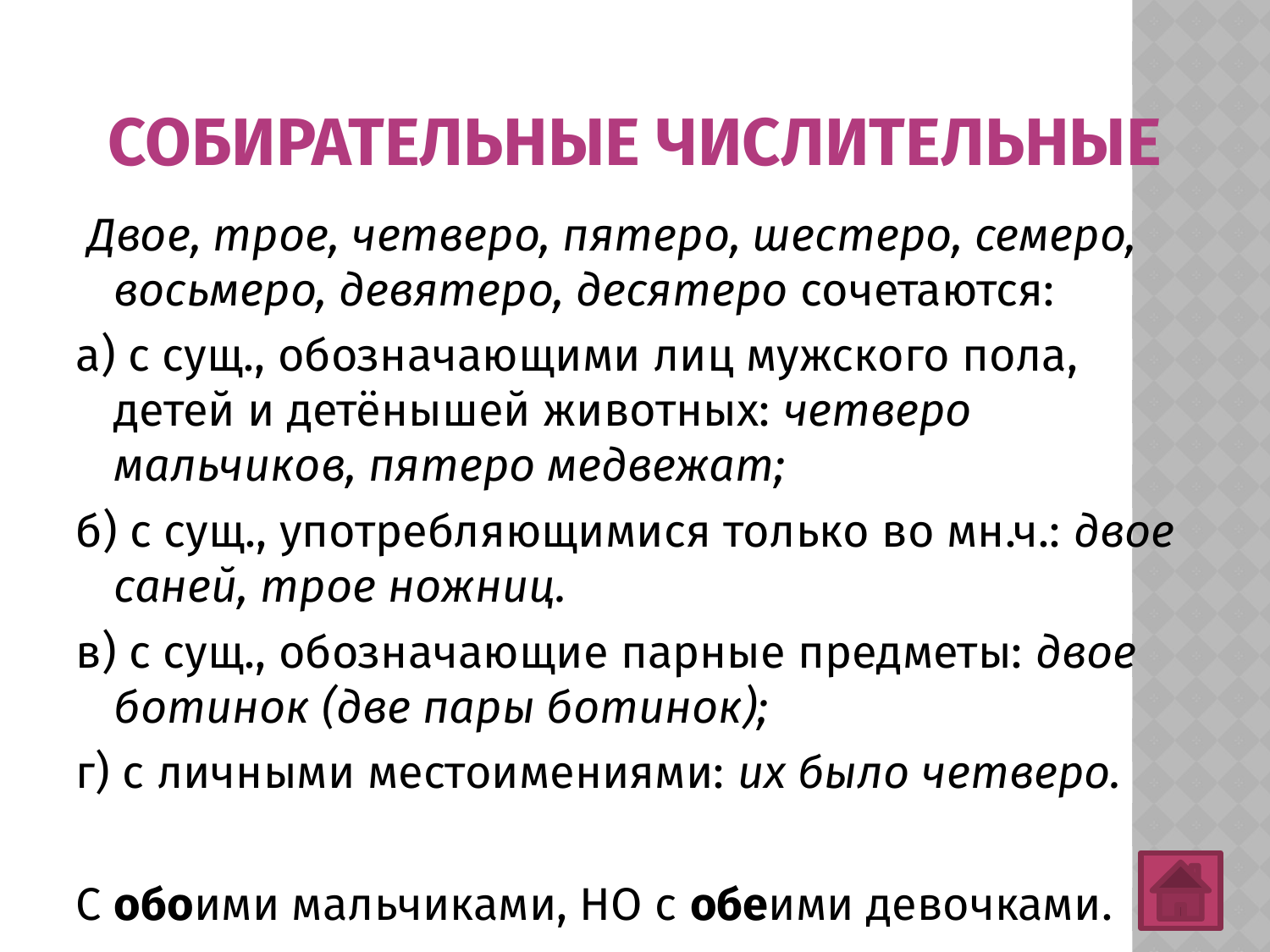

# Собирательные числительные
 Двое, трое, четверо, пятеро, шестеро, семеро, восьмеро, девятеро, десятеро сочетаются:
а) с сущ., обозначающими лиц мужского пола, детей и детёнышей животных: четверо мальчиков, пятеро медвежат;
б) с сущ., употребляющимися только во мн.ч.: двое саней, трое ножниц.
в) с сущ., обозначающие парные предметы: двое ботинок (две пары ботинок);
г) с личными местоимениями: их было четверо.

С обоими мальчиками, НО с обеими девочками.